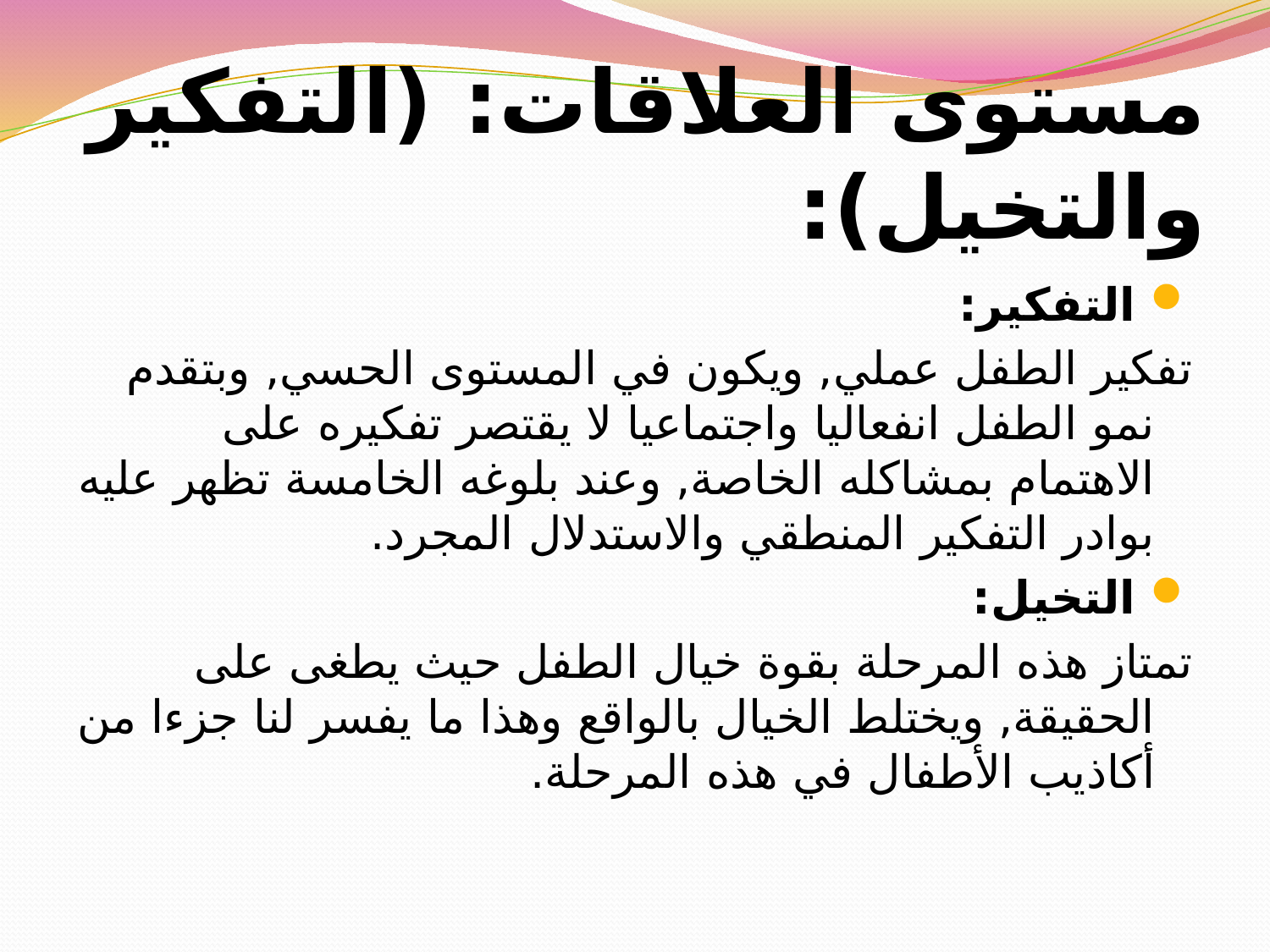

# مستوى العلاقات: (التفكير والتخيل):
 التفكير:
تفكير الطفل عملي, ويكون في المستوى الحسي, وبتقدم نمو الطفل انفعاليا واجتماعيا لا يقتصر تفكيره على الاهتمام بمشاكله الخاصة, وعند بلوغه الخامسة تظهر عليه بوادر التفكير المنطقي والاستدلال المجرد.
 التخيل:
تمتاز هذه المرحلة بقوة خيال الطفل حيث يطغى على الحقيقة, ويختلط الخيال بالواقع وهذا ما يفسر لنا جزءا من أكاذيب الأطفال في هذه المرحلة.